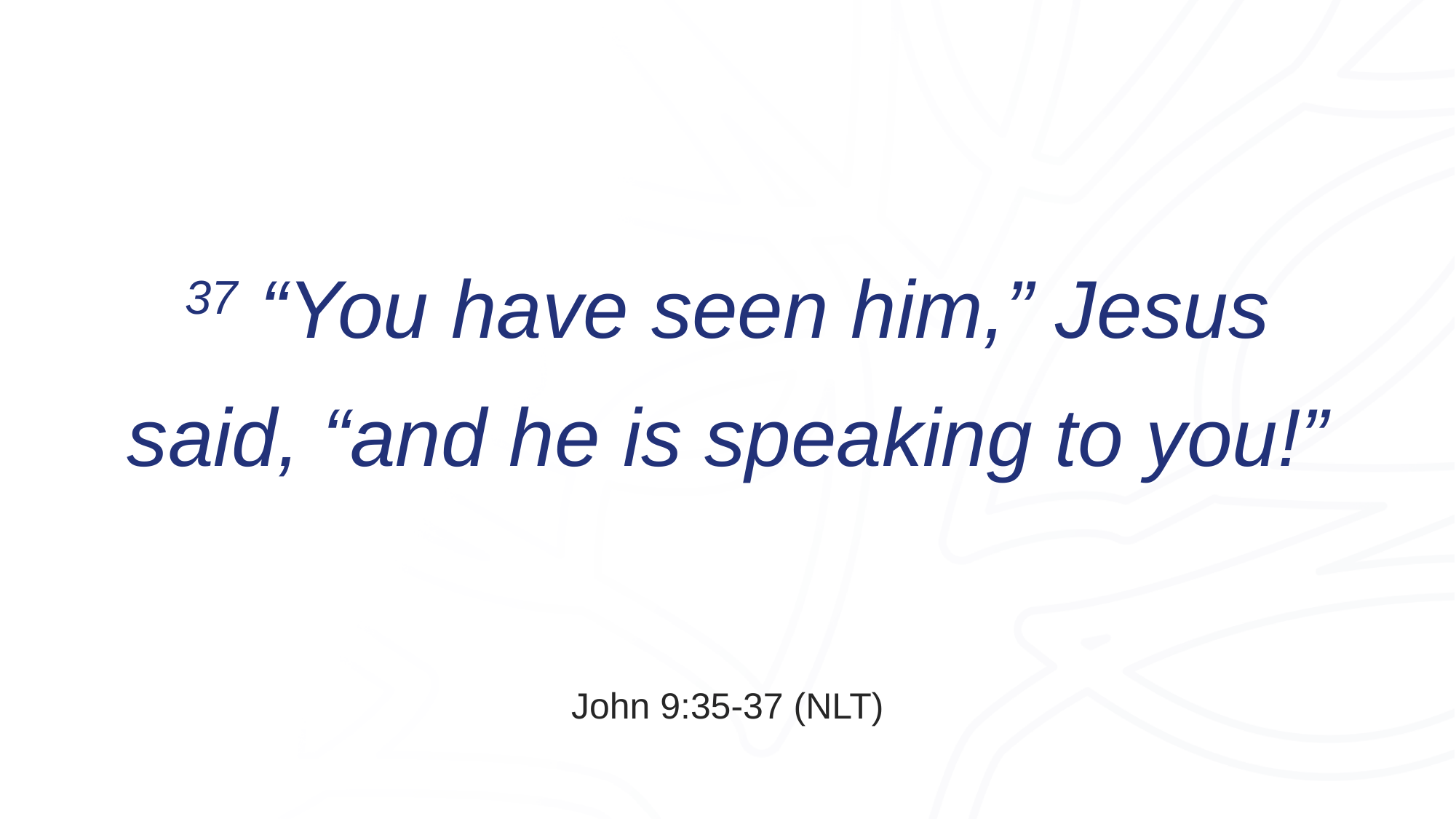

37 “You have seen him,” Jesus said, “and he is speaking to you!”
John 9:35-37 (NLT)